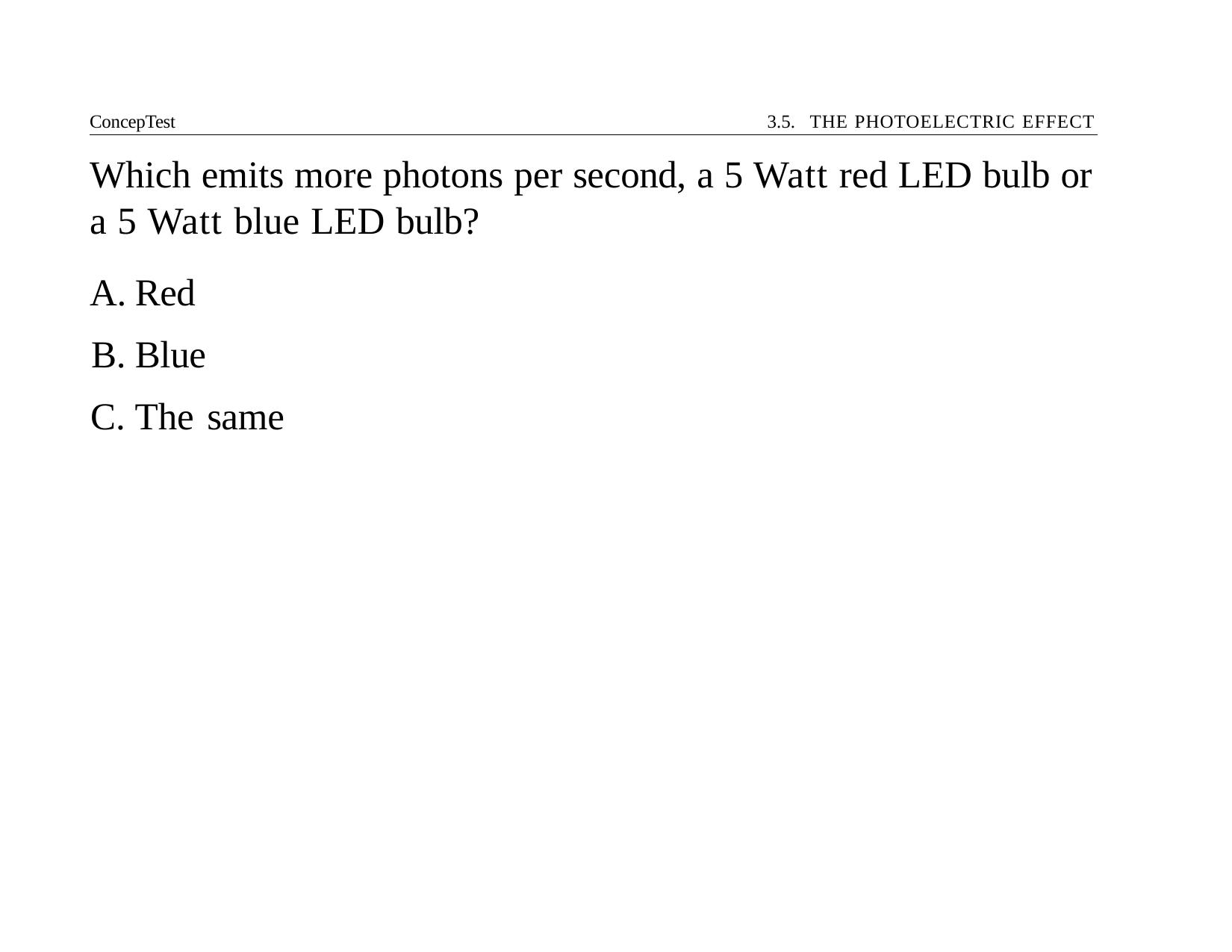

ConcepTest	3.5.  THE PHOTOELECTRIC EFFECT

# Which emits more photons per second, a 5 Watt red LED bulb or a 5 Watt blue LED bulb?
Red
Blue
The same